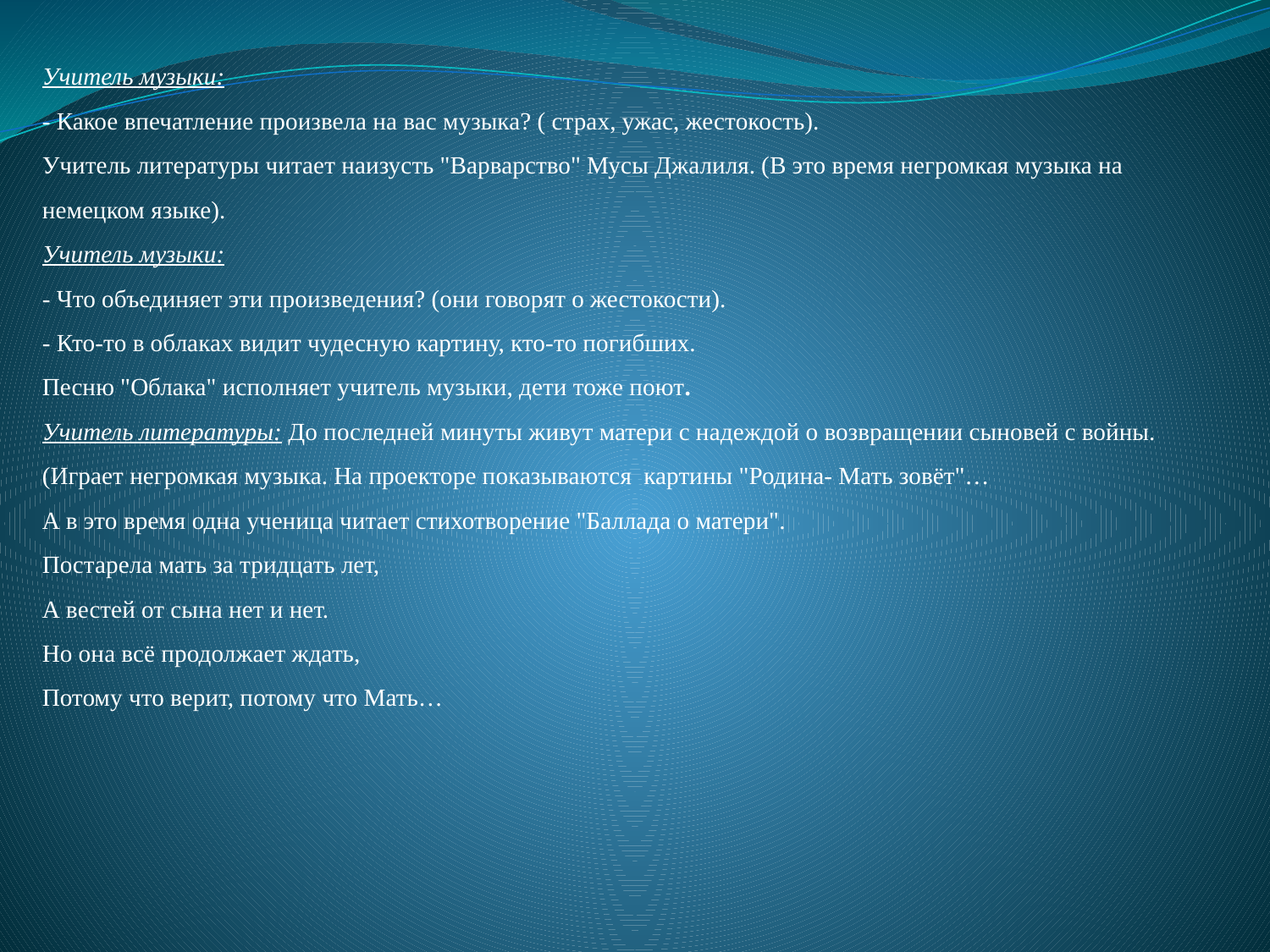

Учитель музыки:
- Какое впечатление произвела на вас музыка? ( страх, ужас, жестокость).
Учитель литературы читает наизусть "Варварство" Мусы Джалиля. (В это время негромкая музыка на немецком языке).
Учитель музыки:
- Что объединяет эти произведения? (они говорят о жестокости).
- Кто-то в облаках видит чудесную картину, кто-то погибших.
Песню "Облака" исполняет учитель музыки, дети тоже поют.
Учитель литературы: До последней минуты живут матери с надеждой о возвращении сыновей с войны. (Играет негромкая музыка. На проекторе показываются  картины "Родина- Мать зовёт"…
А в это время одна ученица читает стихотворение "Баллада о матери".
Постарела мать за тридцать лет,
А вестей от сына нет и нет.
Но она всё продолжает ждать,
Потому что верит, потому что Мать…